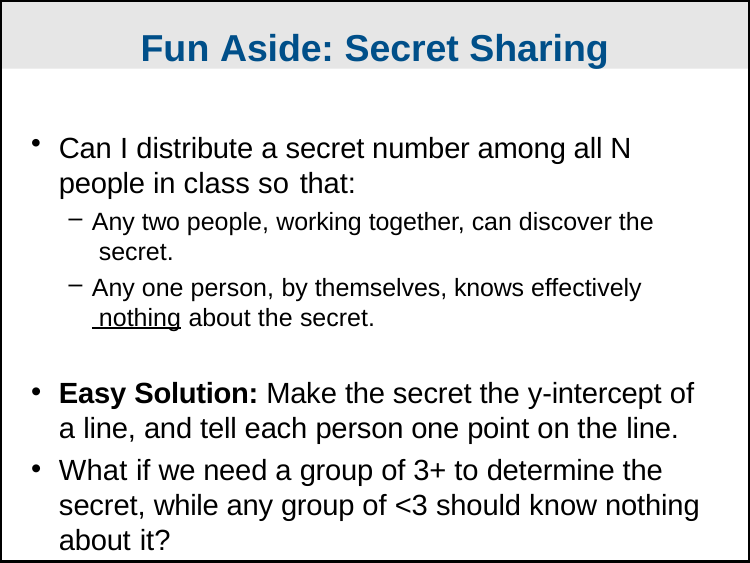

Fun Aside: Secret Sharing
Can I distribute a secret number among all N  people in class so that:
Any two people, working together, can discover the  secret.
Any one person, by themselves, knows effectively  nothing about the secret.
Easy Solution: Make the secret the y-intercept of  a line, and tell each person one point on the line.
What if we need a group of 3+ to determine the  secret, while any group of <3 should know nothing  about it?